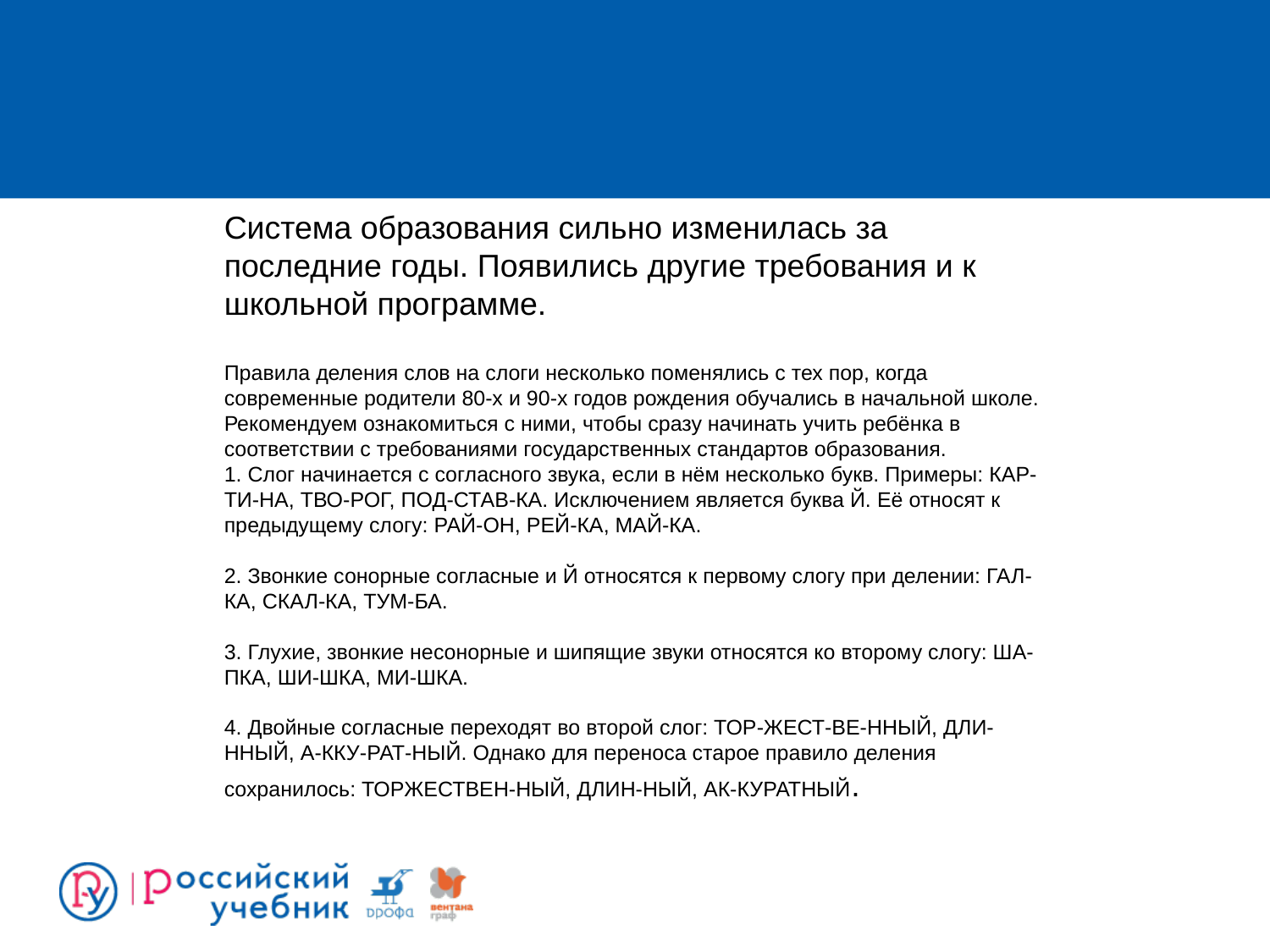

Система образования сильно изменилась за последние годы. Появились другие требования и к школьной программе.

Правила деления слов на слоги несколько поменялись с тех пор, когда современные родители 80-х и 90-х годов рождения обучались в начальной школе.
Рекомендуем ознакомиться с ними, чтобы сразу начинать учить ребёнка в соответствии с требованиями государственных стандартов образования.
1. Слог начинается с согласного звука, если в нём несколько букв. Примеры: КАР-ТИ-НА, ТВО-РОГ, ПОД-СТАВ-КА. Исключением является буква Й. Её относят к предыдущему слогу: РАЙ-ОН, РЕЙ-КА, МАЙ-КА.

2. Звонкие сонорные согласные и Й относятся к первому слогу при делении: ГАЛ-КА, СКАЛ-КА, ТУМ-БА.

3. Глухие, звонкие несонорные и шипящие звуки относятся ко второму слогу: ША-ПКА, ШИ-ШКА, МИ-ШКА.

4. Двойные согласные переходят во второй слог: ТОР-ЖЕСТ-ВЕ-ННЫЙ, ДЛИ-ННЫЙ, А-ККУ-РАТ-НЫЙ. Однако для переноса старое правило деления сохранилось: ТОРЖЕСТВЕН-НЫЙ, ДЛИН-НЫЙ, АК-КУРАТНЫЙ.